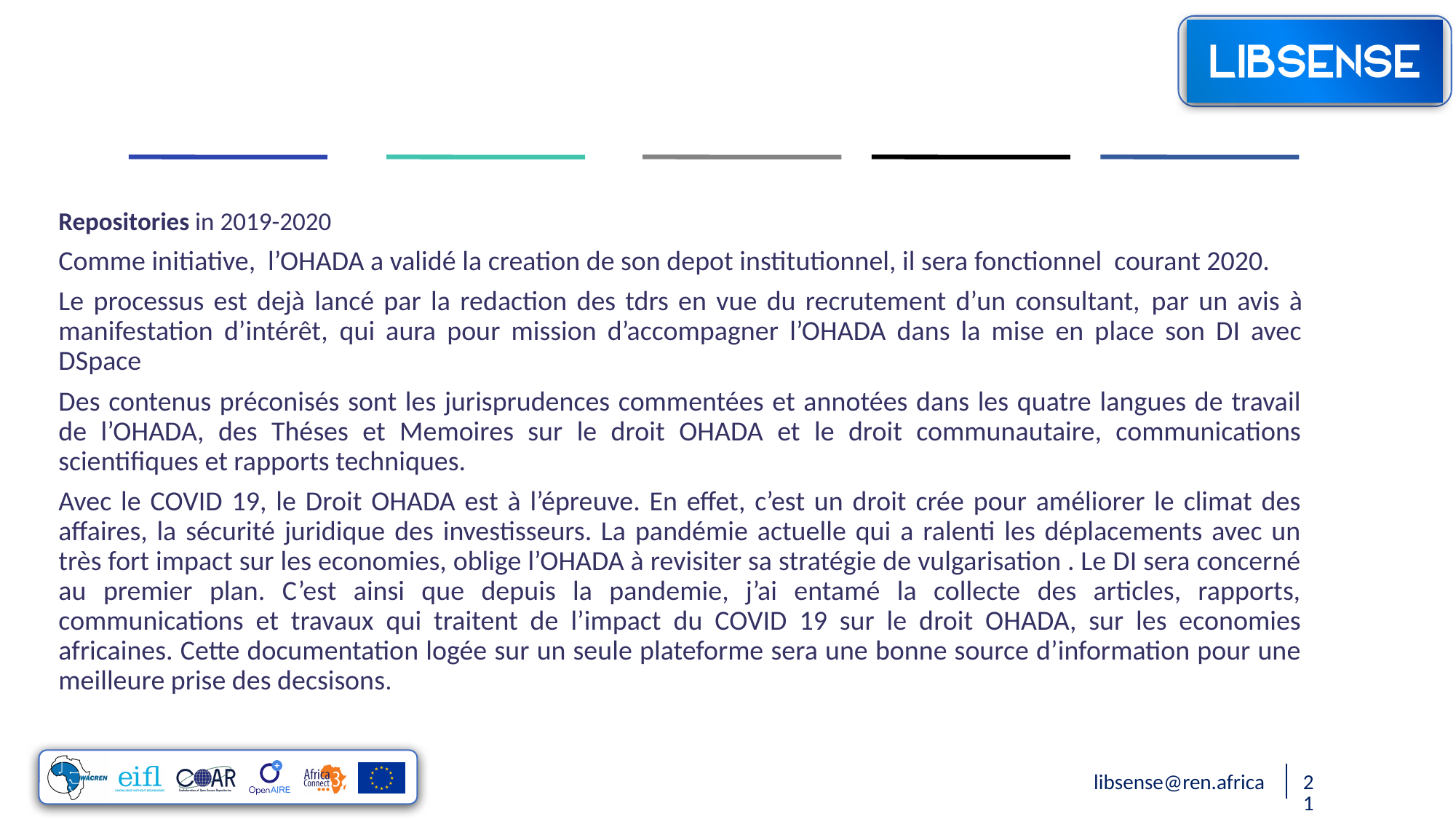

Repositories in 2019-2020
Comme initiative,  l’OHADA a validé la creation de son depot institutionnel, il sera fonctionnel  courant 2020.
Le processus est dejà lancé par la redaction des tdrs en vue du recrutement d’un consultant, par un avis à manifestation d’intérêt, qui aura pour mission d’accompagner l’OHADA dans la mise en place son DI avec DSpace
Des contenus préconisés sont les jurisprudences commentées et annotées dans les quatre langues de travail de l’OHADA, des Théses et Memoires sur le droit OHADA et le droit communautaire, communications scientifiques et rapports techniques.
Avec le COVID 19, le Droit OHADA est à l’épreuve. En effet, c’est un droit crée pour améliorer le climat des affaires, la sécurité juridique des investisseurs. La pandémie actuelle qui a ralenti les déplacements avec un très fort impact sur les economies, oblige l’OHADA à revisiter sa stratégie de vulgarisation . Le DI sera concerné au premier plan. C’est ainsi que depuis la pandemie, j’ai entamé la collecte des articles, rapports, communications et travaux qui traitent de l’impact du COVID 19 sur le droit OHADA, sur les economies africaines. Cette documentation logée sur un seule plateforme sera une bonne source d’information pour une meilleure prise des decsisons.
libsense@ren.africa
21